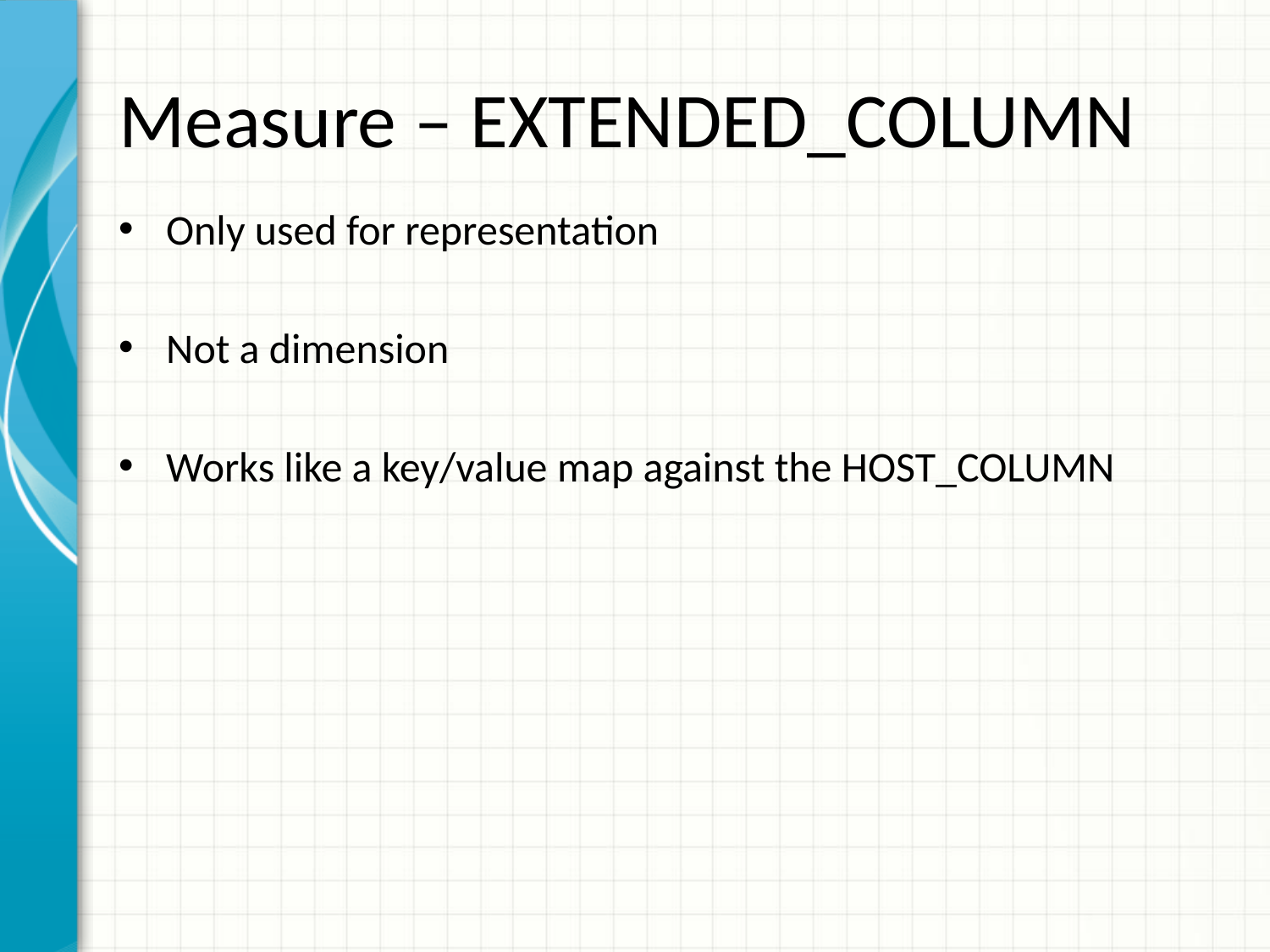

# Measure – EXTENDED_COLUMN
Only used for representation

Not a dimension

Works like a key/value map against the HOST_COLUMN